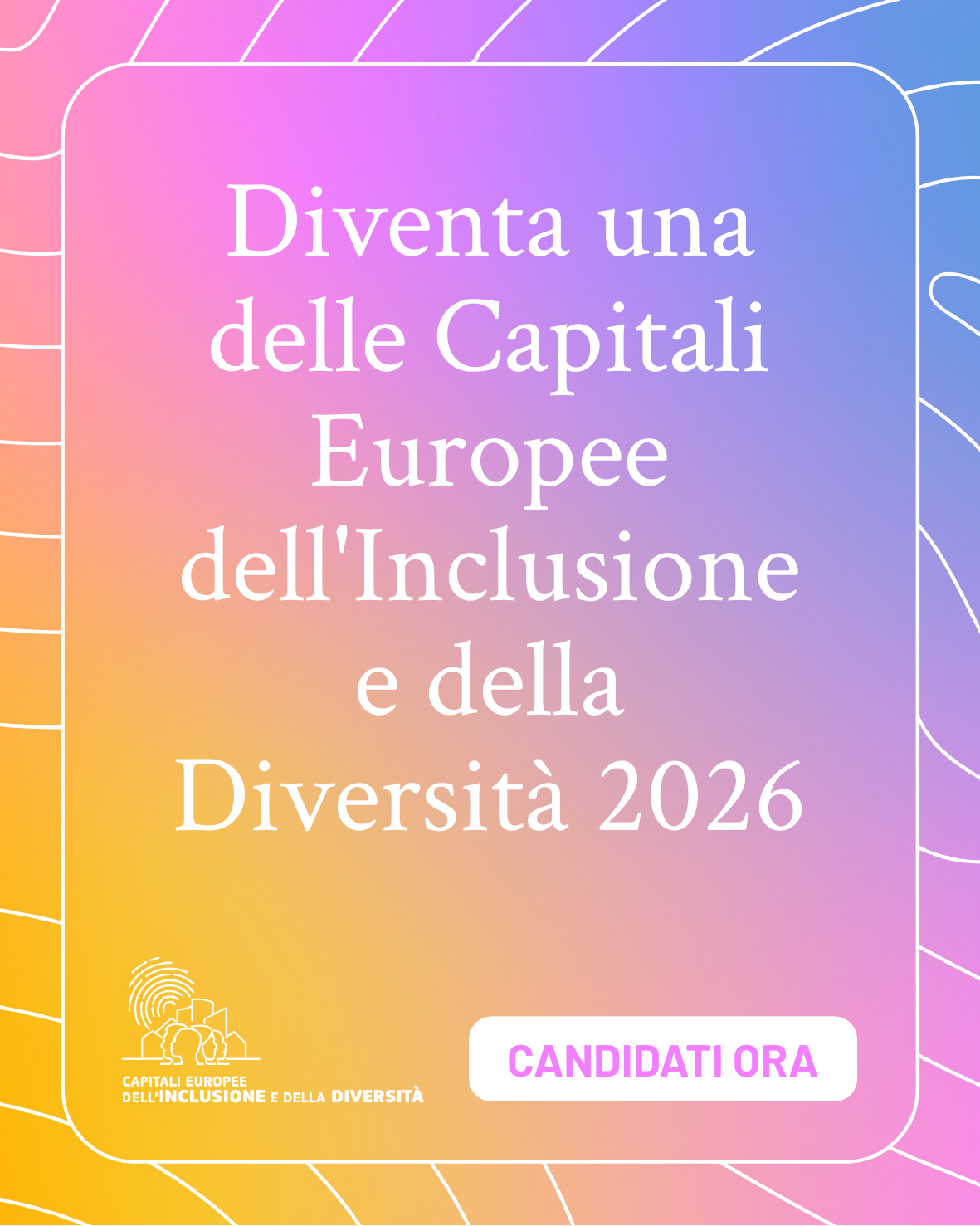

# Diventa una delle Capitali Europee dell'Inclusione e della Diversità 2026
CANDIDATI ORA